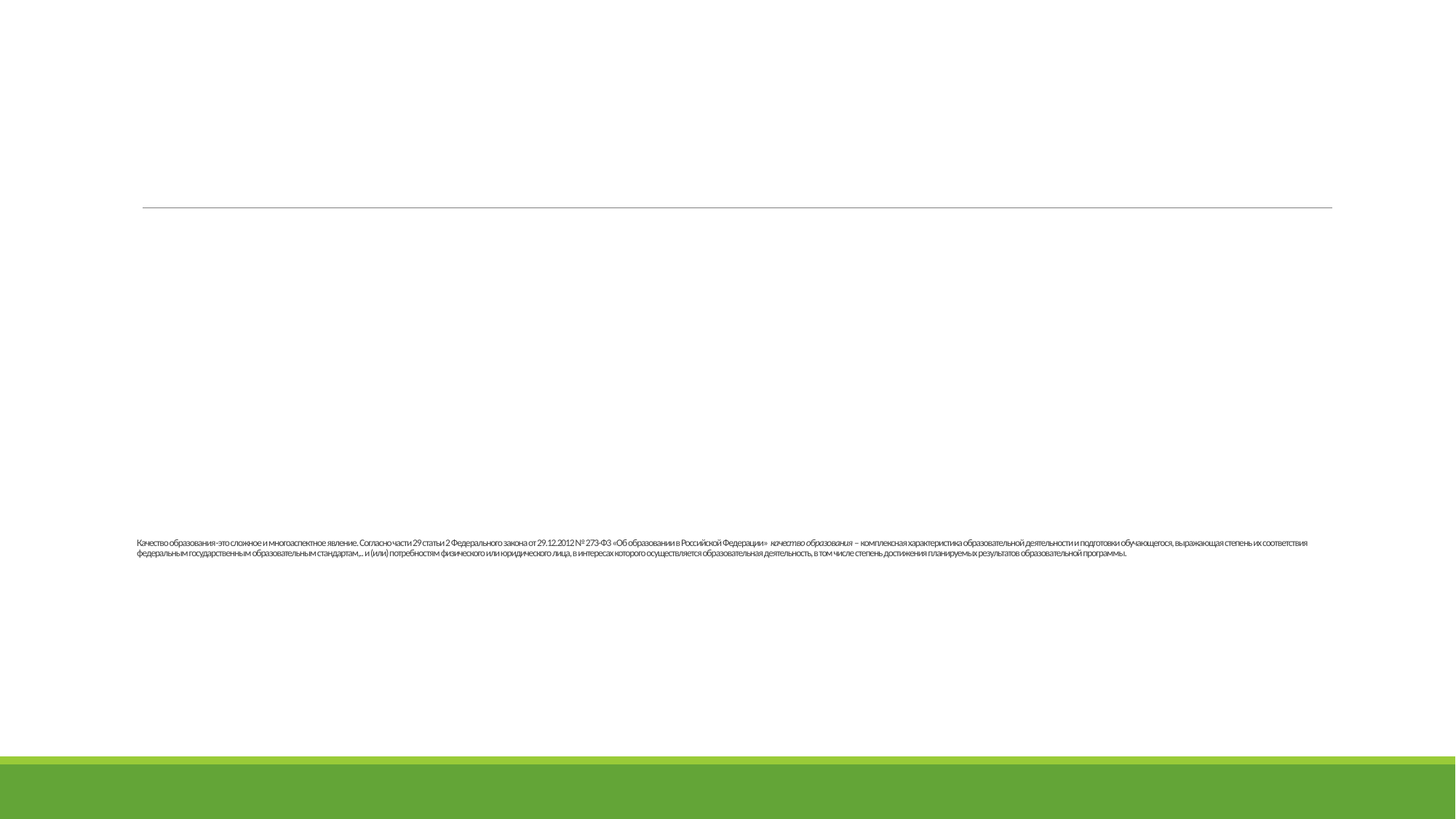

# Качество образования-это сложное и многоаспектное явление. Согласно части 29 статьи 2 Федерального закона от 29.12.2012 № 273-Ф3 «Об образовании в Российской Федерации» качество образования – комплексная характеристика образовательной деятельности и подготовки обучающегося, выражающая степень их соответствия федеральным государственным образовательным стандартам,.. и (или) потребностям физического или юридического лица, в интересах которого осуществляется образовательная деятельность, в том числе степень достижения планируемых результатов образовательной программы.